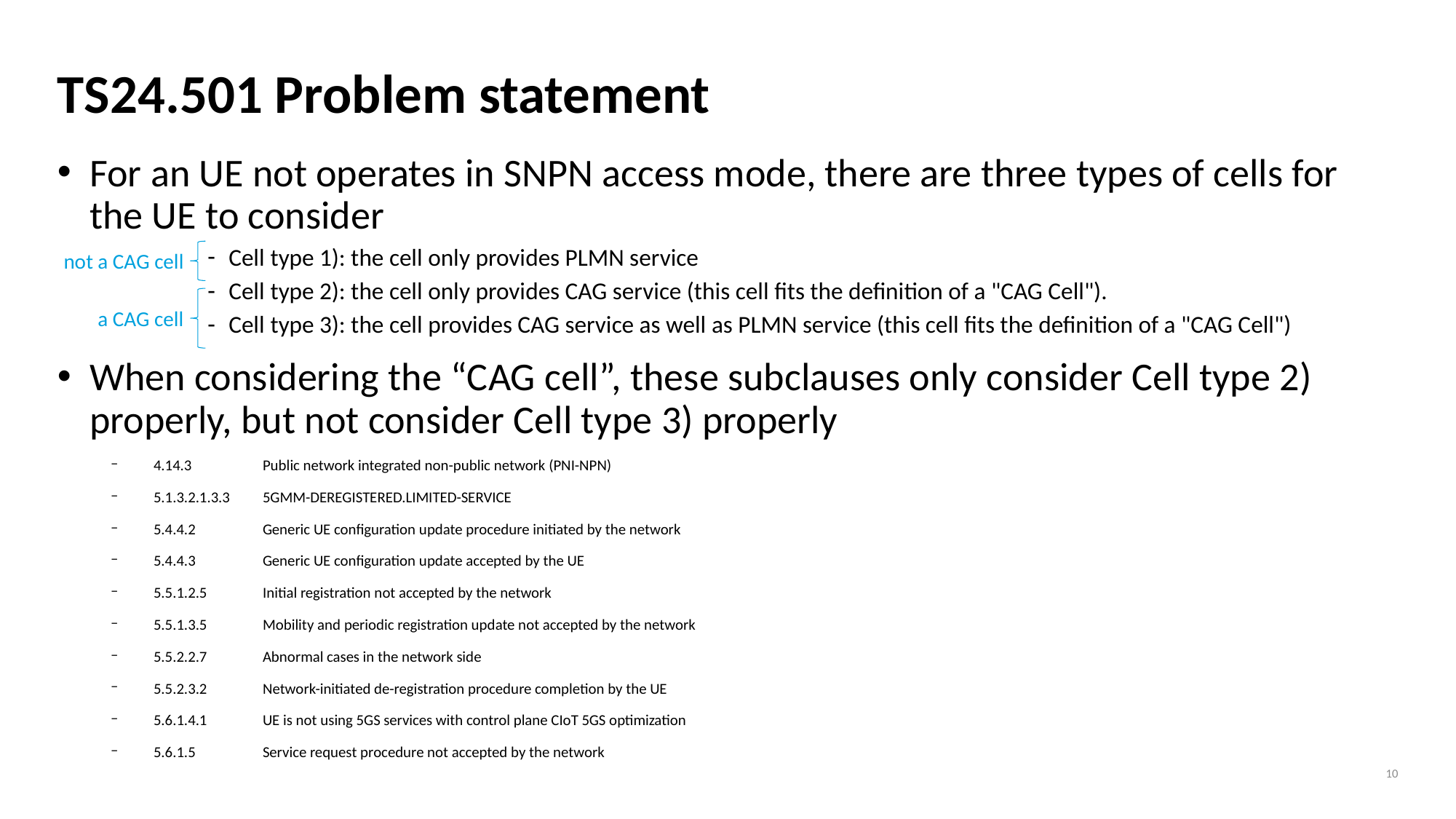

# TS24.501 Problem statement
For an UE not operates in SNPN access mode, there are three types of cells for the UE to consider
Cell type 1): the cell only provides PLMN service
Cell type 2): the cell only provides CAG service (this cell fits the definition of a "CAG Cell").
Cell type 3): the cell provides CAG service as well as PLMN service (this cell fits the definition of a "CAG Cell")
When considering the “CAG cell”, these subclauses only consider Cell type 2) properly, but not consider Cell type 3) properly
4.14.3	Public network integrated non-public network (PNI-NPN)
5.1.3.2.1.3.3	5GMM-DEREGISTERED.LIMITED-SERVICE
5.4.4.2	Generic UE configuration update procedure initiated by the network
5.4.4.3	Generic UE configuration update accepted by the UE
5.5.1.2.5	Initial registration not accepted by the network
5.5.1.3.5	Mobility and periodic registration update not accepted by the network
5.5.2.2.7	Abnormal cases in the network side
5.5.2.3.2	Network-initiated de-registration procedure completion by the UE
5.6.1.4.1	UE is not using 5GS services with control plane CIoT 5GS optimization
5.6.1.5	Service request procedure not accepted by the network

not a CAG cell

a CAG cell
10